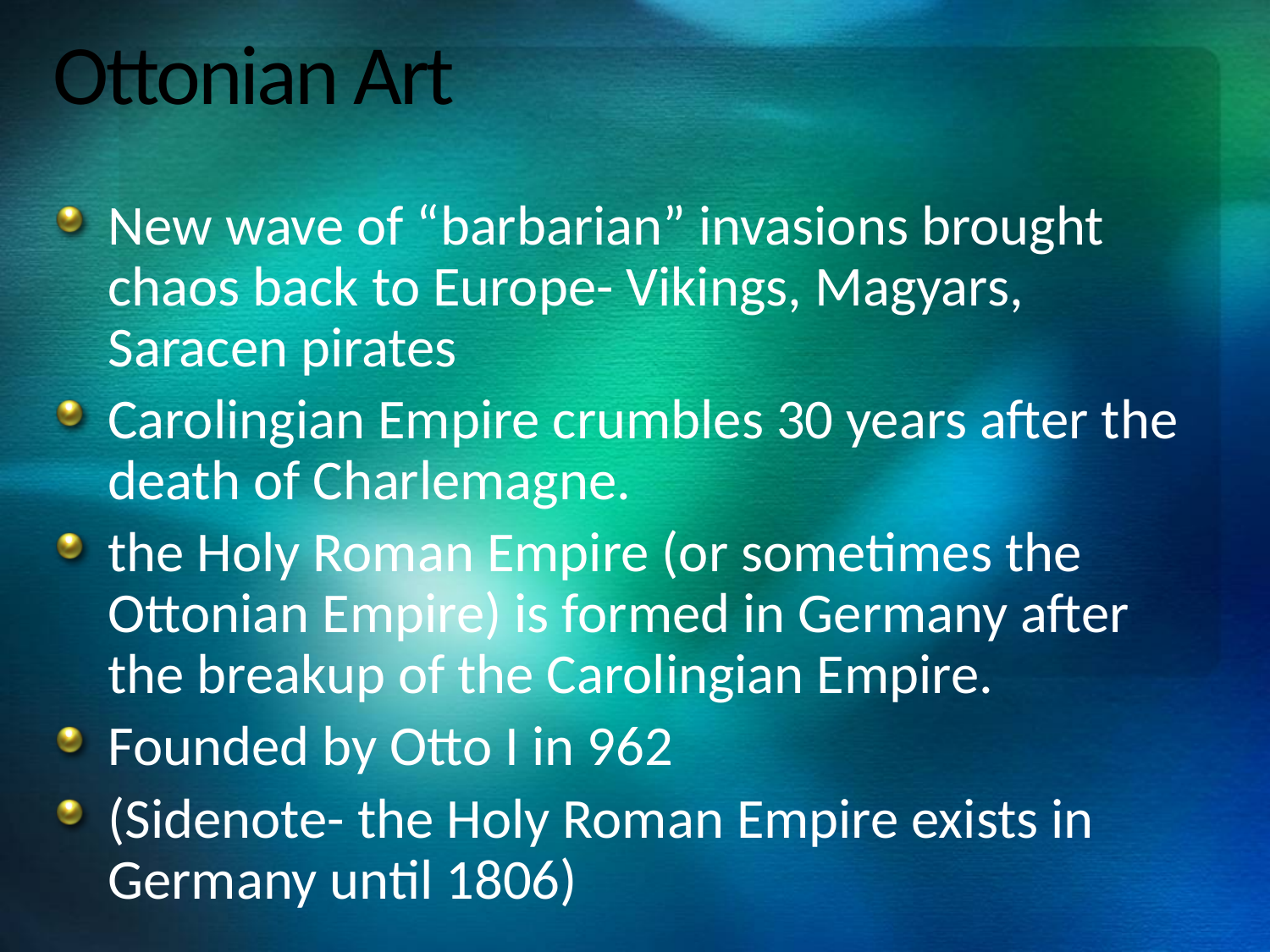

# Ottonian Art
New wave of “barbarian” invasions brought chaos back to Europe- Vikings, Magyars, Saracen pirates
Carolingian Empire crumbles 30 years after the death of Charlemagne.
the Holy Roman Empire (or sometimes the Ottonian Empire) is formed in Germany after the breakup of the Carolingian Empire.
Founded by Otto I in 962
(Sidenote- the Holy Roman Empire exists in Germany until 1806)